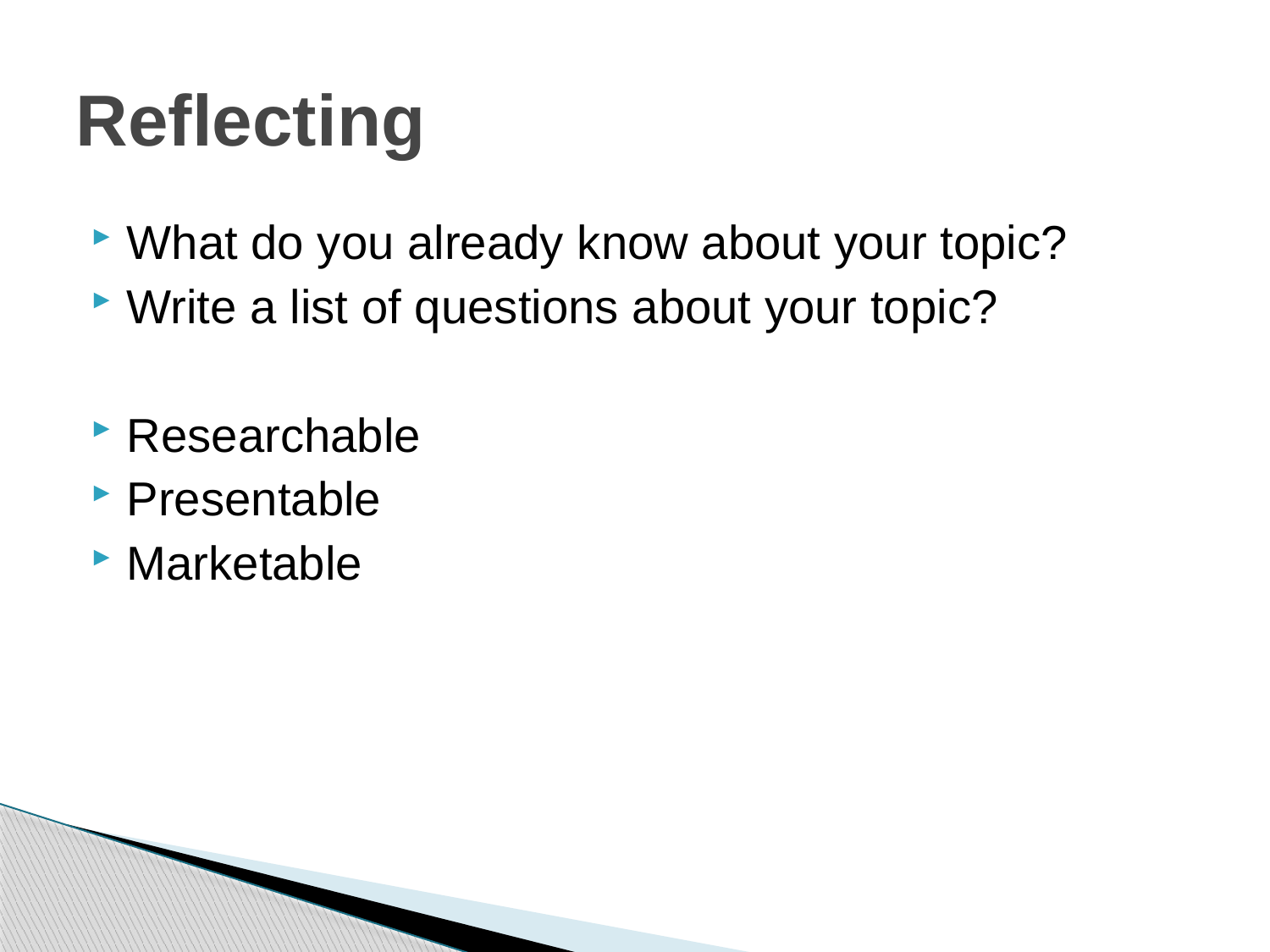

# Reflecting
What do you already know about your topic?
Write a list of questions about your topic?

Researchable
Presentable
Marketable